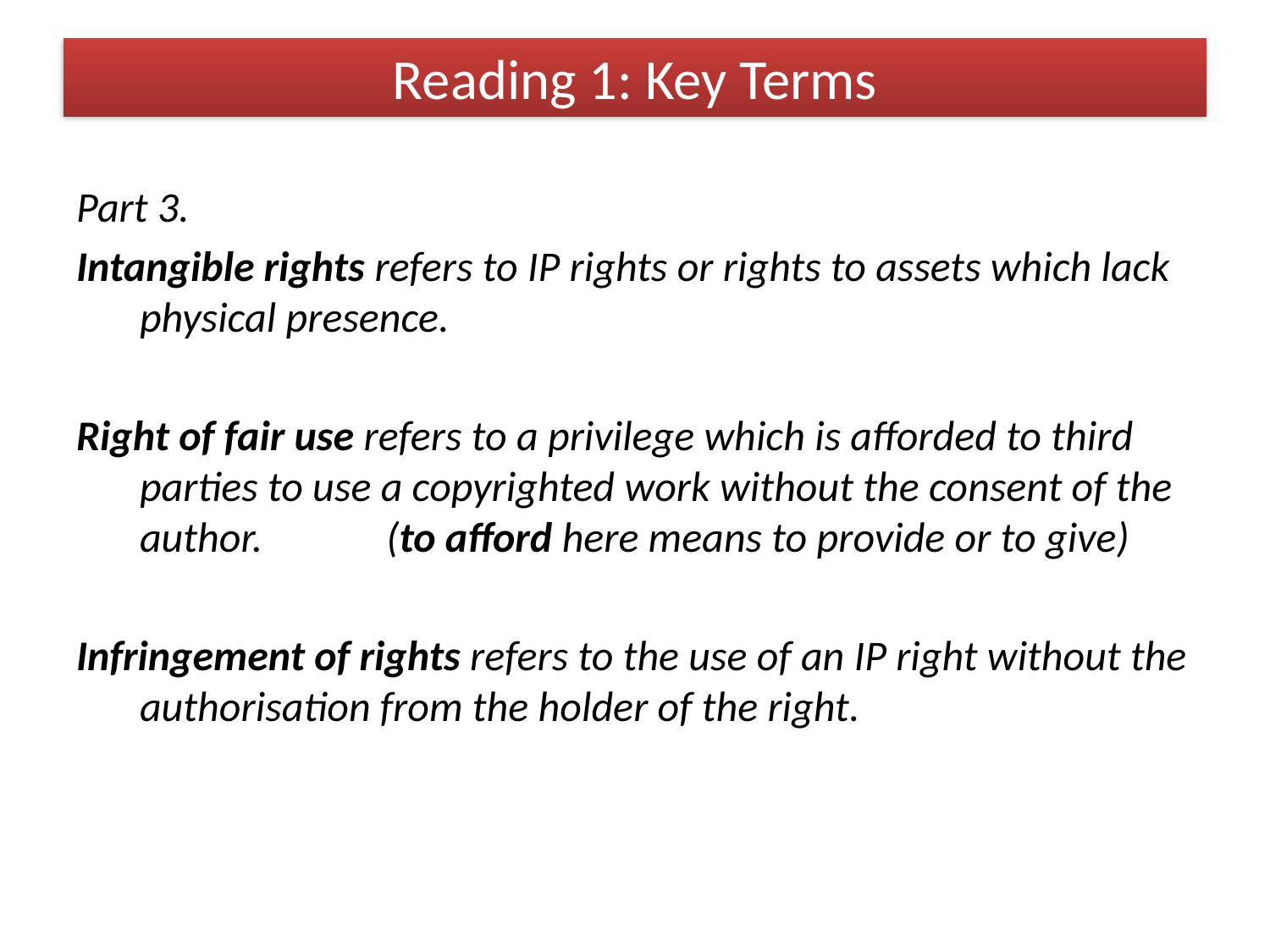

# Reading 1: Key Terms

Part 3.
Intangible rights refers to IP rights or rights to assets which lack physical presence.

Right of fair use refers to a privilege which is afforded to third parties to use a copyrighted work without the consent of the author.             (to afford here means to provide or to give)

Infringement of rights refers to the use of an IP right without the authorisation from the holder of the right.